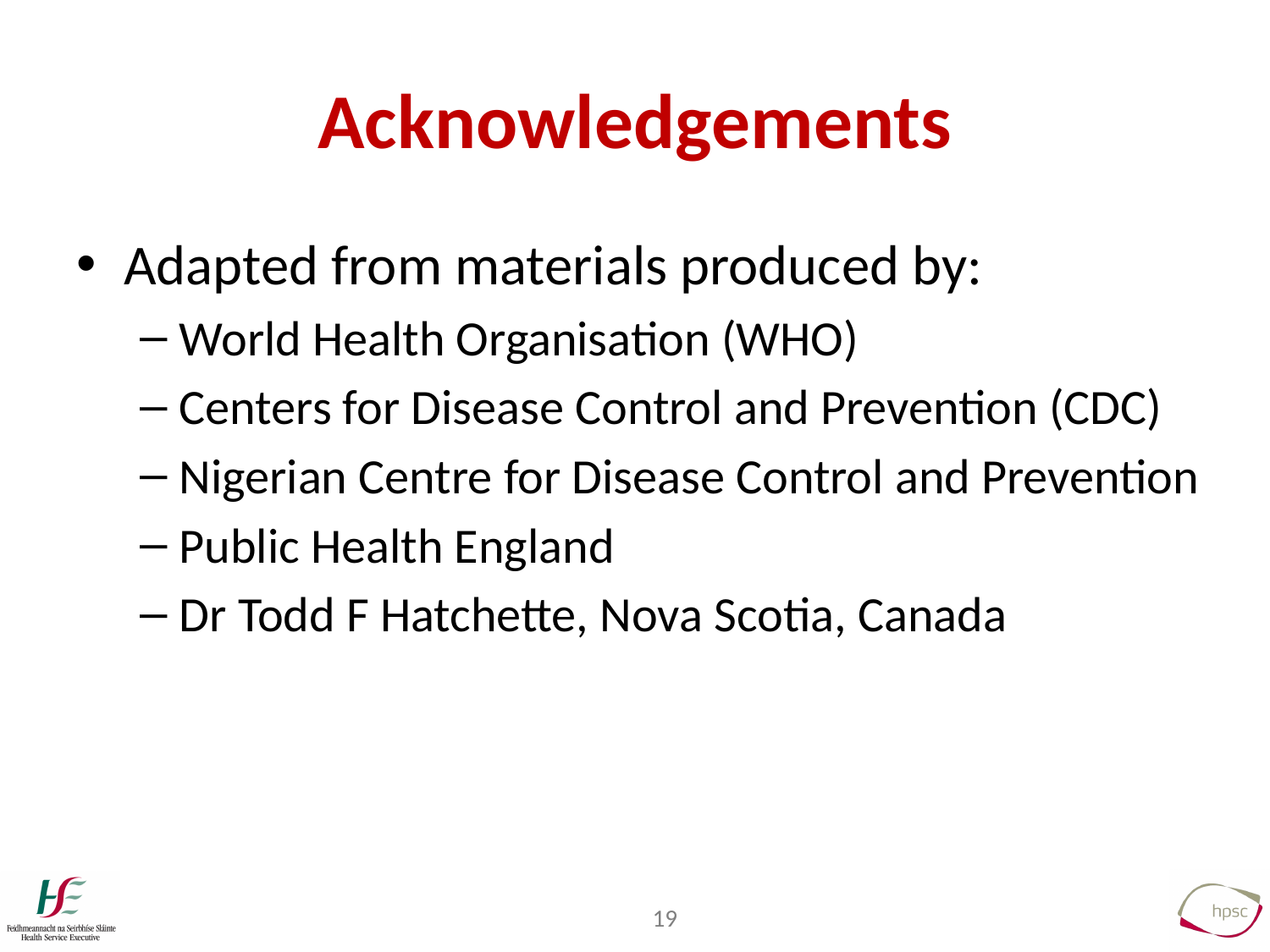

# Acknowledgements
Adapted from materials produced by:
World Health Organisation (WHO)
Centers for Disease Control and Prevention (CDC)
Nigerian Centre for Disease Control and Prevention
Public Health England
Dr Todd F Hatchette, Nova Scotia, Canada